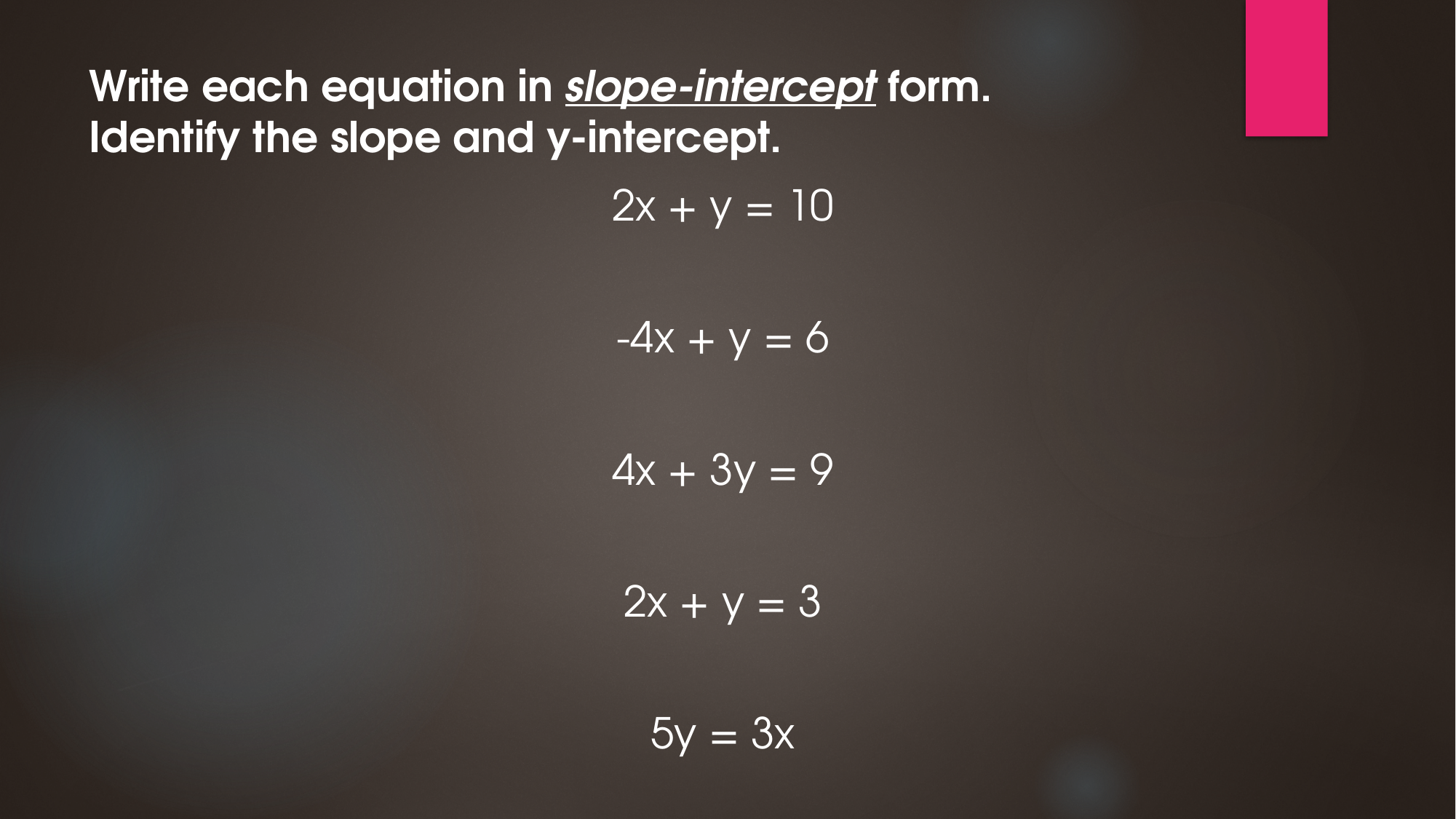

# Write each equation in slope-intercept form. Identify the slope and y-intercept.
2x + y = 10

-4x + y = 6

4x + 3y = 9

2x + y = 3

5y = 3x